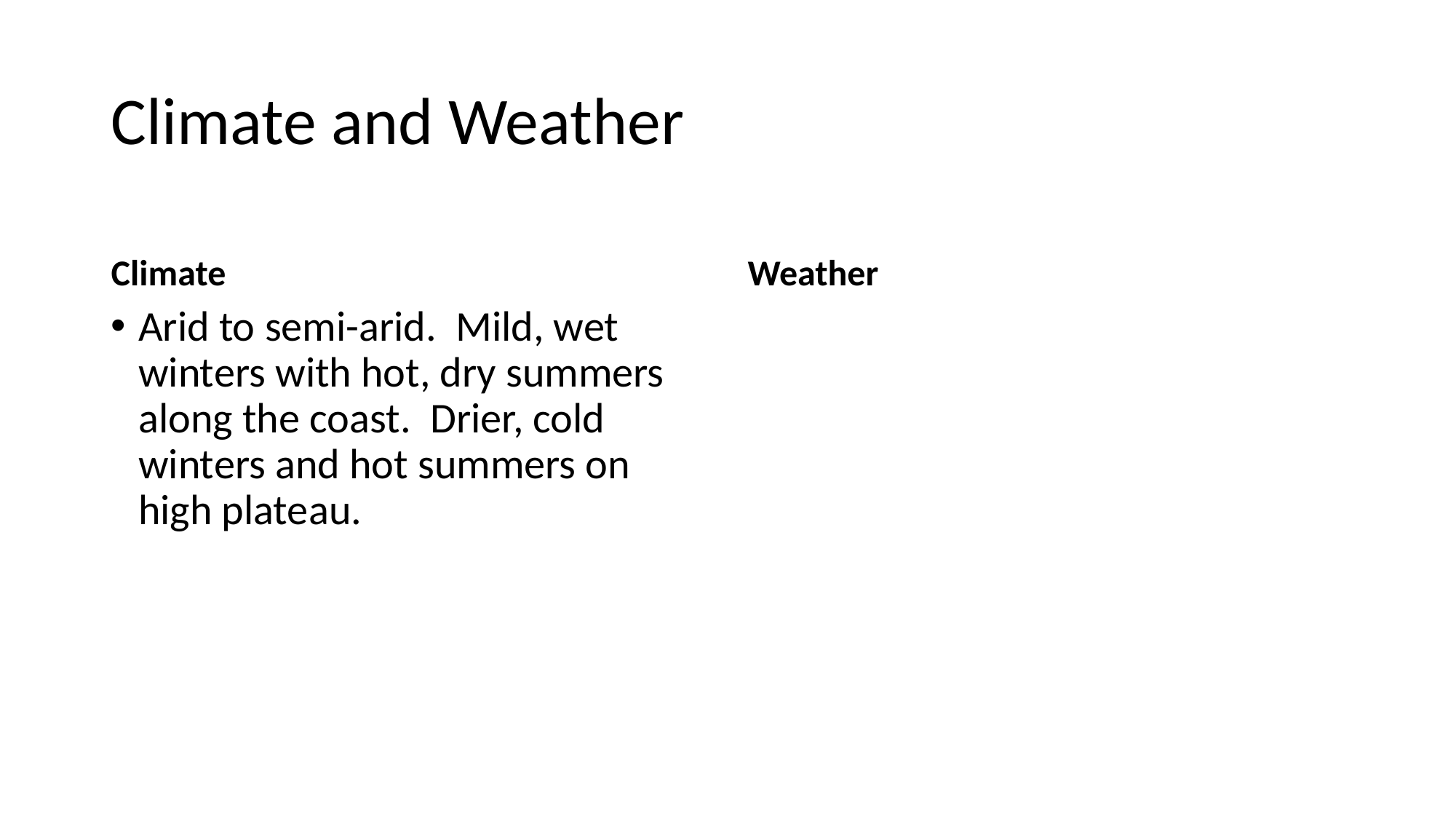

# Climate and Weather
Climate
Weather
Arid to semi-arid.  Mild, wet winters with hot, dry summers along the coast.  Drier, cold winters and hot summers on high plateau.